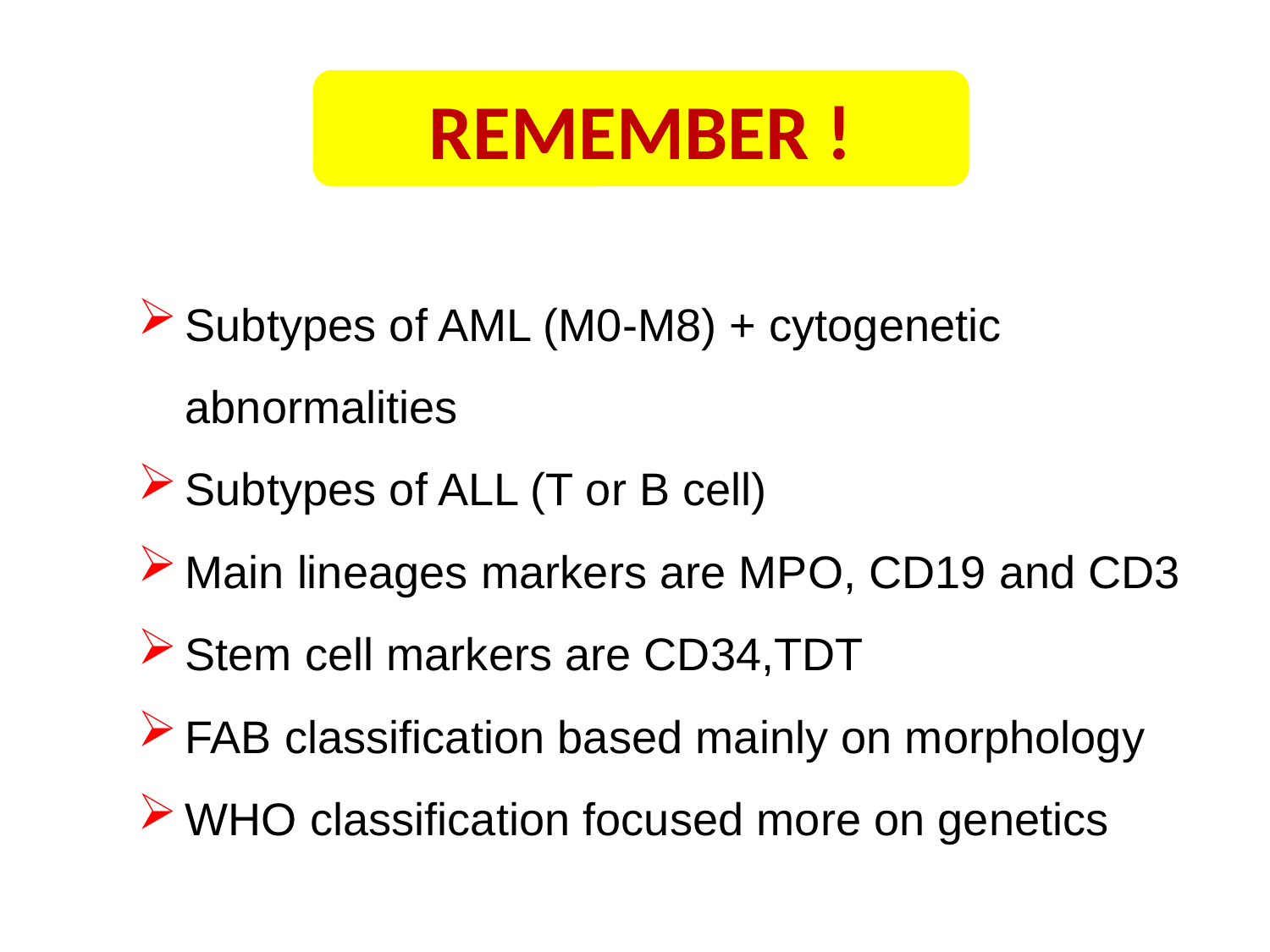

REMEMBER !
Subtypes of AML (M0-M8) + cytogenetic abnormalities
Subtypes of ALL (T or B cell)
Main lineages markers are MPO, CD19 and CD3
Stem cell markers are CD34,TDT
FAB classification based mainly on morphology
WHO classification focused more on genetics